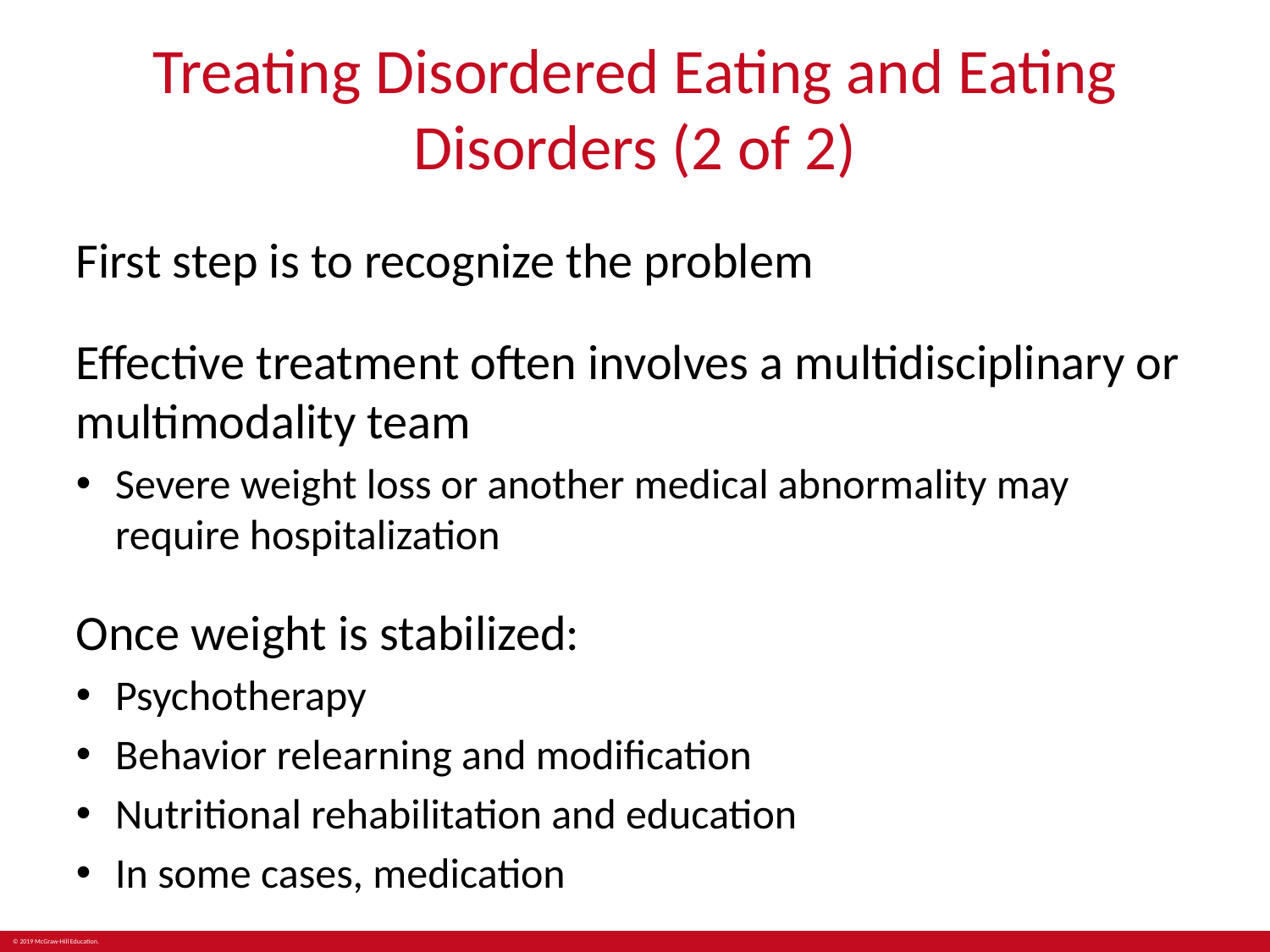

# Treating Disordered Eating and Eating Disorders (2 of 2)
First step is to recognize the problem
Effective treatment often involves a multidisciplinary or multimodality team
Severe weight loss or another medical abnormality may require hospitalization
Once weight is stabilized:
Psychotherapy
Behavior relearning and modification
Nutritional rehabilitation and education
In some cases, medication